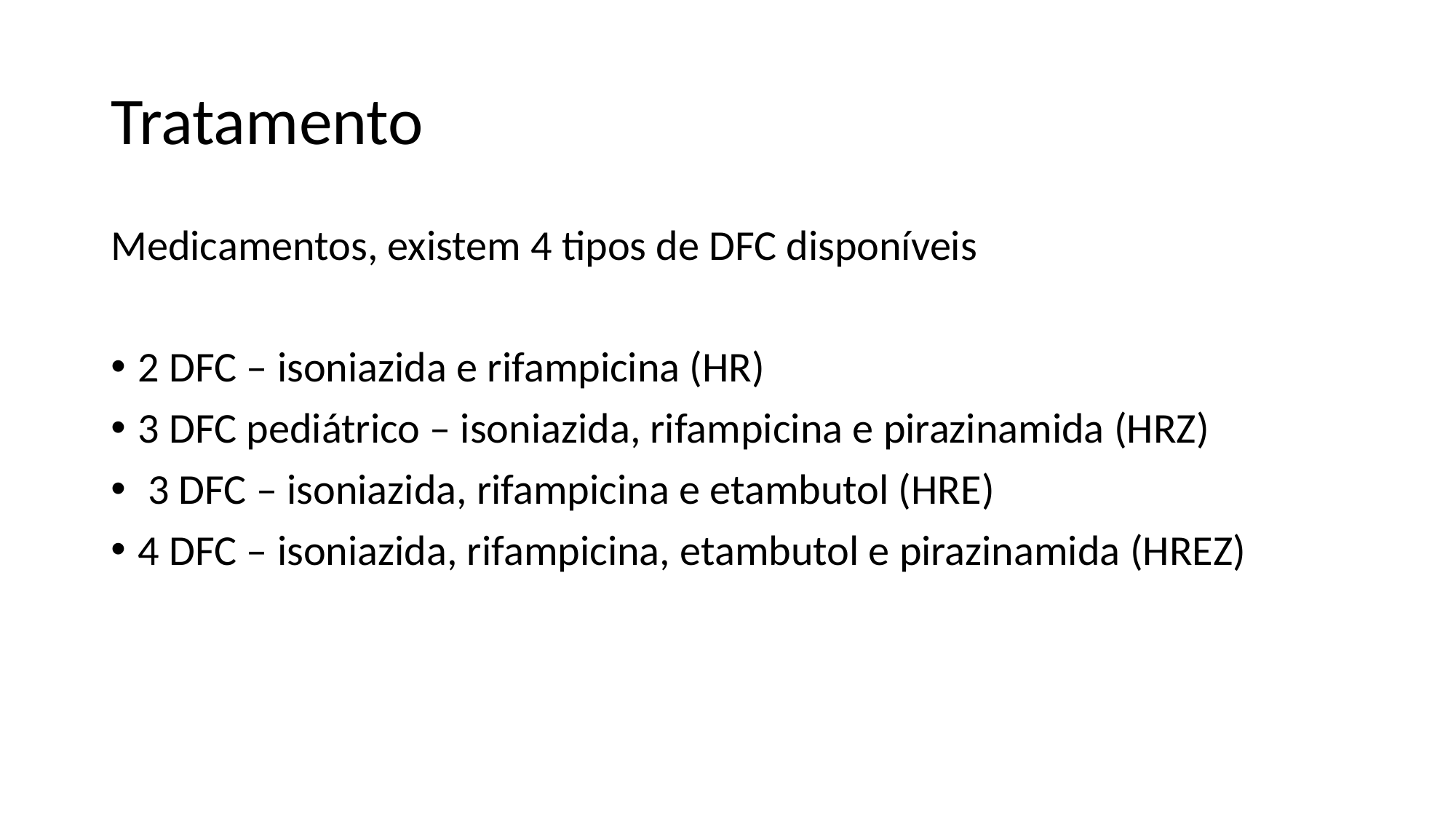

# Tratamento
Medicamentos, existem 4 tipos de DFC disponíveis

2 DFC – isoniazida e rifampicina (HR)
3 DFC pediátrico – isoniazida, rifampicina e pirazinamida (HRZ)
 3 DFC – isoniazida, rifampicina e etambutol (HRE)
4 DFC – isoniazida, rifampicina, etambutol e pirazinamida (HREZ)